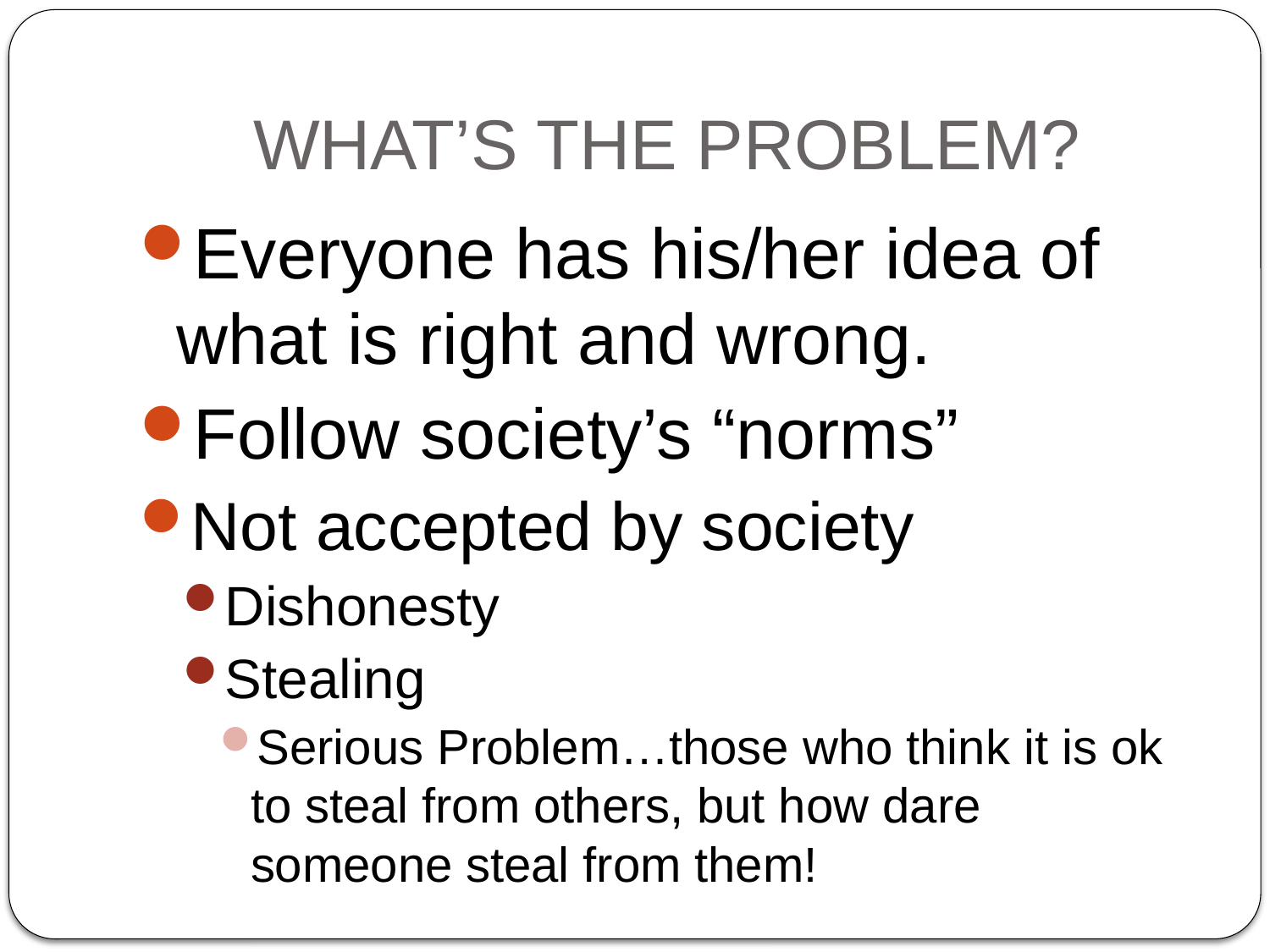

# WHAT’S THE PROBLEM?
Everyone has his/her idea of what is right and wrong.
Follow society’s “norms”
Not accepted by society
Dishonesty
Stealing
Serious Problem…those who think it is ok to steal from others, but how dare someone steal from them!